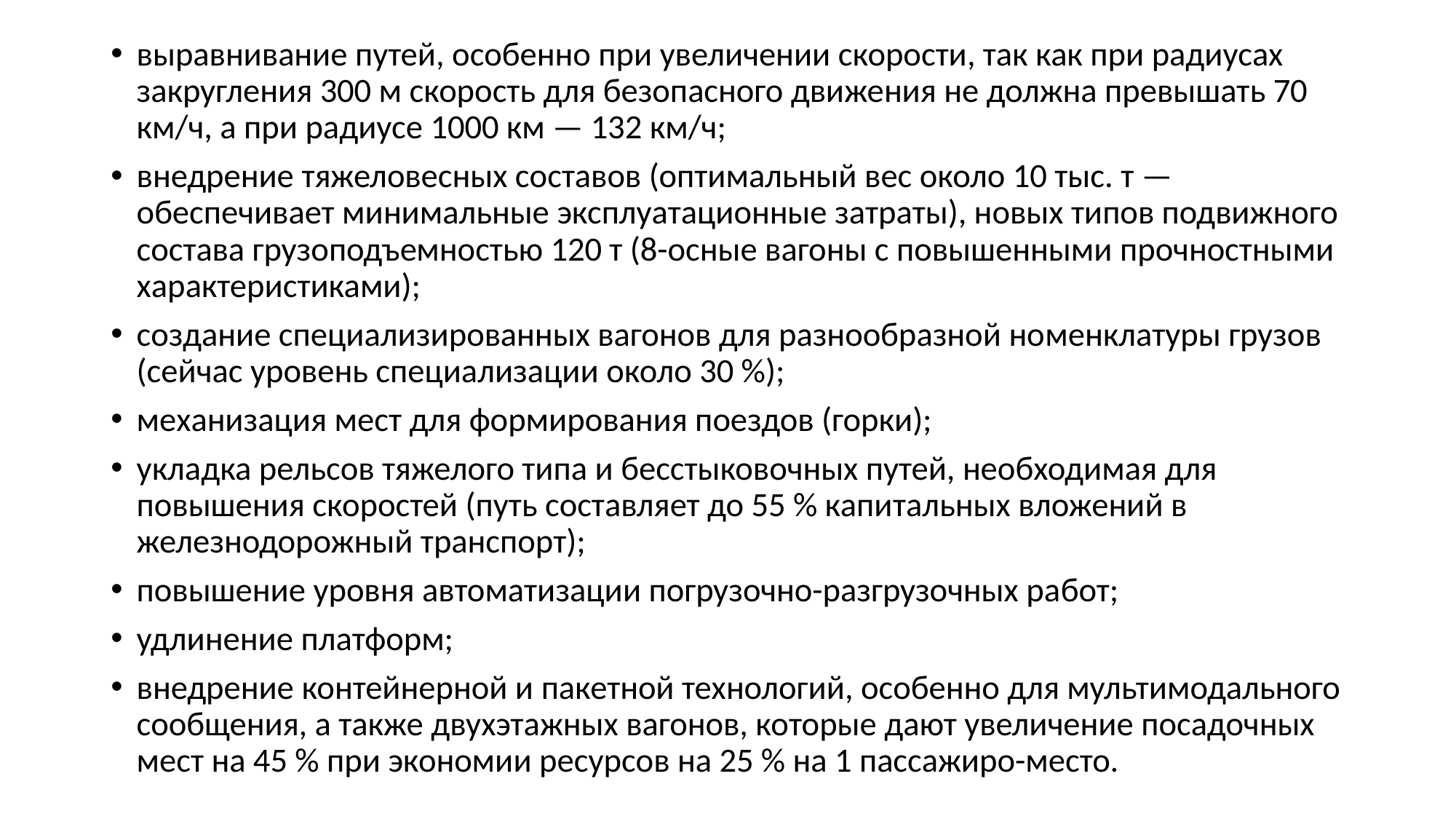

выравнивание путей, особенно при увеличении скорости, так как при радиусах закругления 300 м скорость для безопасного движения не должна превышать 70 км/ч, а при радиусе 1000 км — 132 км/ч;
внедрение тяжеловесных составов (оптимальный вес около 10 тыс. т — обеспечивает минимальные эксплуатационные затраты), новых типов подвижного состава грузоподъемностью 120 т (8-осные вагоны с повышенными прочностными характеристиками);
создание специализированных вагонов для разнообразной но­менклатуры грузов (сейчас уровень специализации около 30 %);
механизация мест для формирования поездов (горки);
укладка рельсов тяжелого типа и бесстыковочных путей, необ­ходимая для повышения скоростей (путь составляет до 55 % капи­тальных вложений в железнодорожный транспорт);
повышение уровня автоматизации погрузочно-разгрузочных ра­бот;
удлинение платформ;
внедрение контейнерной и пакетной технологий, особенно для мультимодального сообщения, а также двухэтажных вагонов, ко­торые дают увеличение посадочных мест на 45 % при экономии ресурсов на 25 % на 1 пассажиро-место.